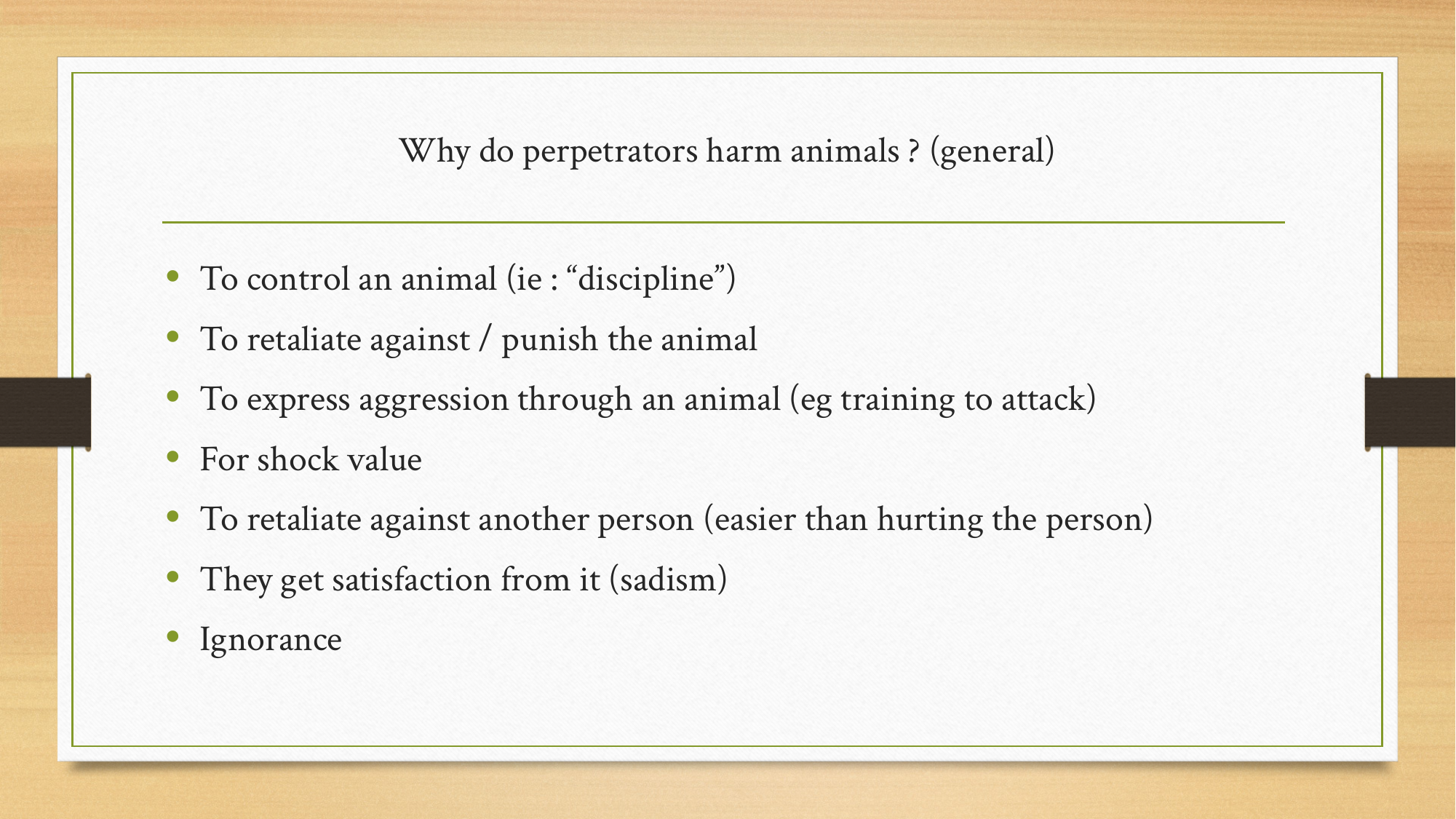

# Why do perpetrators harm animals ? (general)
To control an animal (ie : “discipline”)
To retaliate against / punish the animal
To express aggression through an animal (eg training to attack)
For shock value
To retaliate against another person (easier than hurting the person)
They get satisfaction from it (sadism)
Ignorance